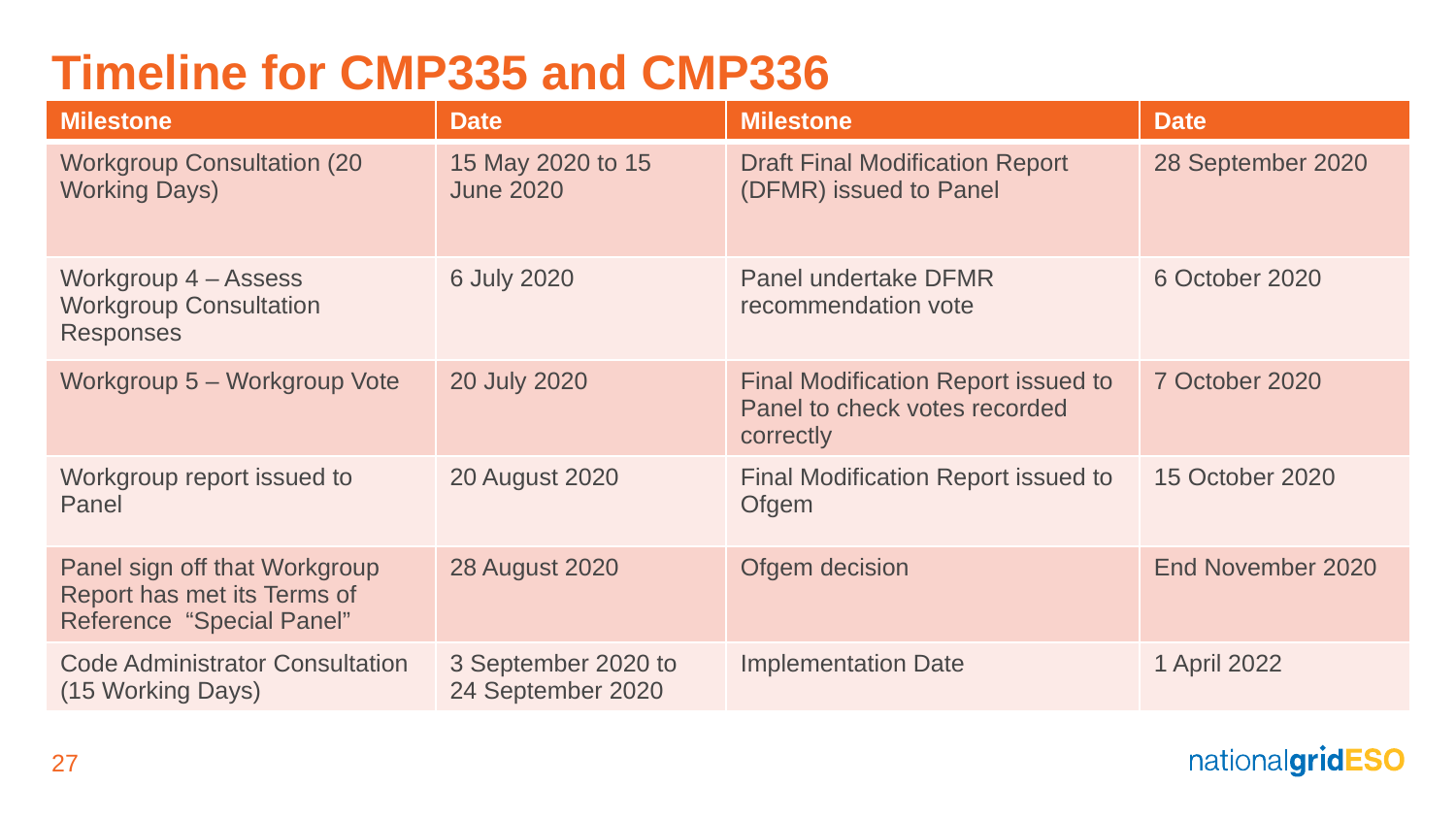

# Timeline for CMP335 and CMP336
| Milestone | Date | Milestone | Date |
| --- | --- | --- | --- |
| Workgroup Consultation (20 Working Days) | 15 May 2020 to 15 June 2020 | Draft Final Modification Report (DFMR) issued to Panel | 28 September 2020 |
| Workgroup 4 – Assess Workgroup Consultation Responses | 6 July 2020 | Panel undertake DFMR recommendation vote | 6 October 2020 |
| Workgroup 5 – Workgroup Vote | 20 July 2020 | Final Modification Report issued to Panel to check votes recorded correctly | 7 October 2020 |
| Workgroup report issued to Panel | 20 August 2020 | Final Modification Report issued to Ofgem | 15 October 2020 |
| Panel sign off that Workgroup Report has met its Terms of Reference “Special Panel” | 28 August 2020 | Ofgem decision | End November 2020 |
| Code Administrator Consultation (15 Working Days) | 3 September 2020 to 24 September 2020 | Implementation Date | 1 April 2022 |